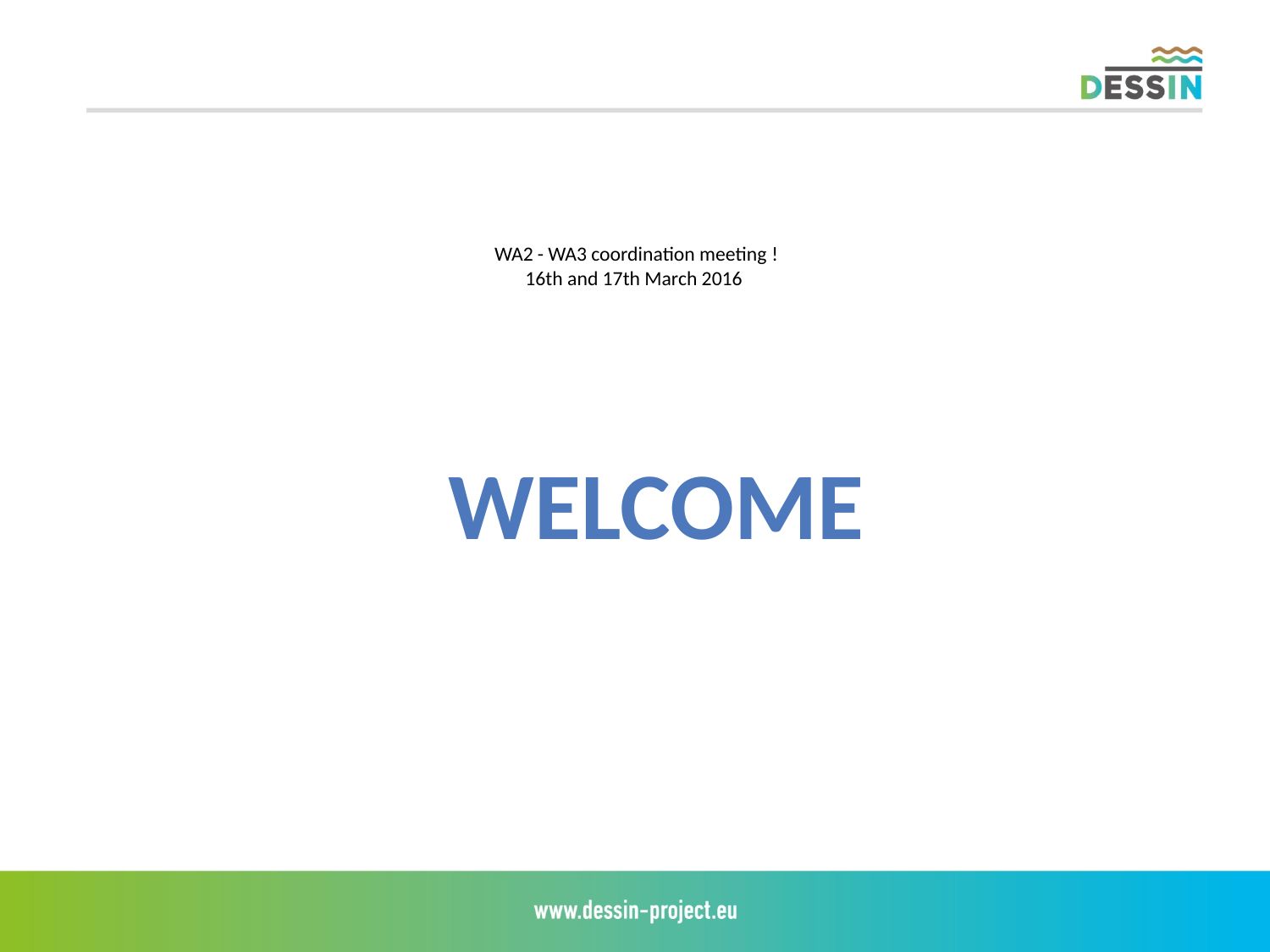

# WA2 - WA3 coordination meeting ! 16th and 17th March 2016
WELCOME